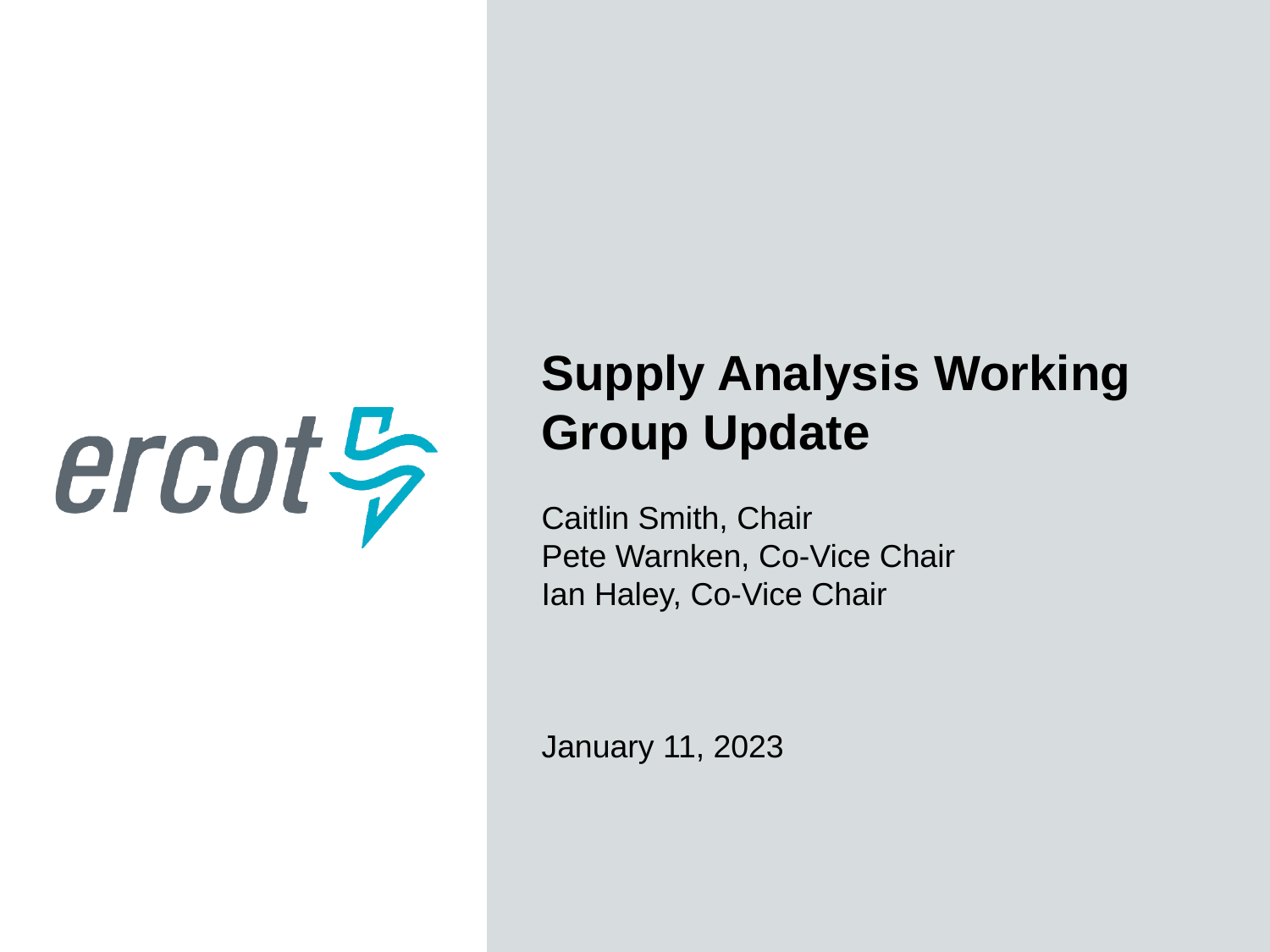

Supply Analysis Working Group Update

Caitlin Smith, Chair
Pete Warnken, Co-Vice Chair
Ian Haley, Co-Vice Chair

January 11, 2023